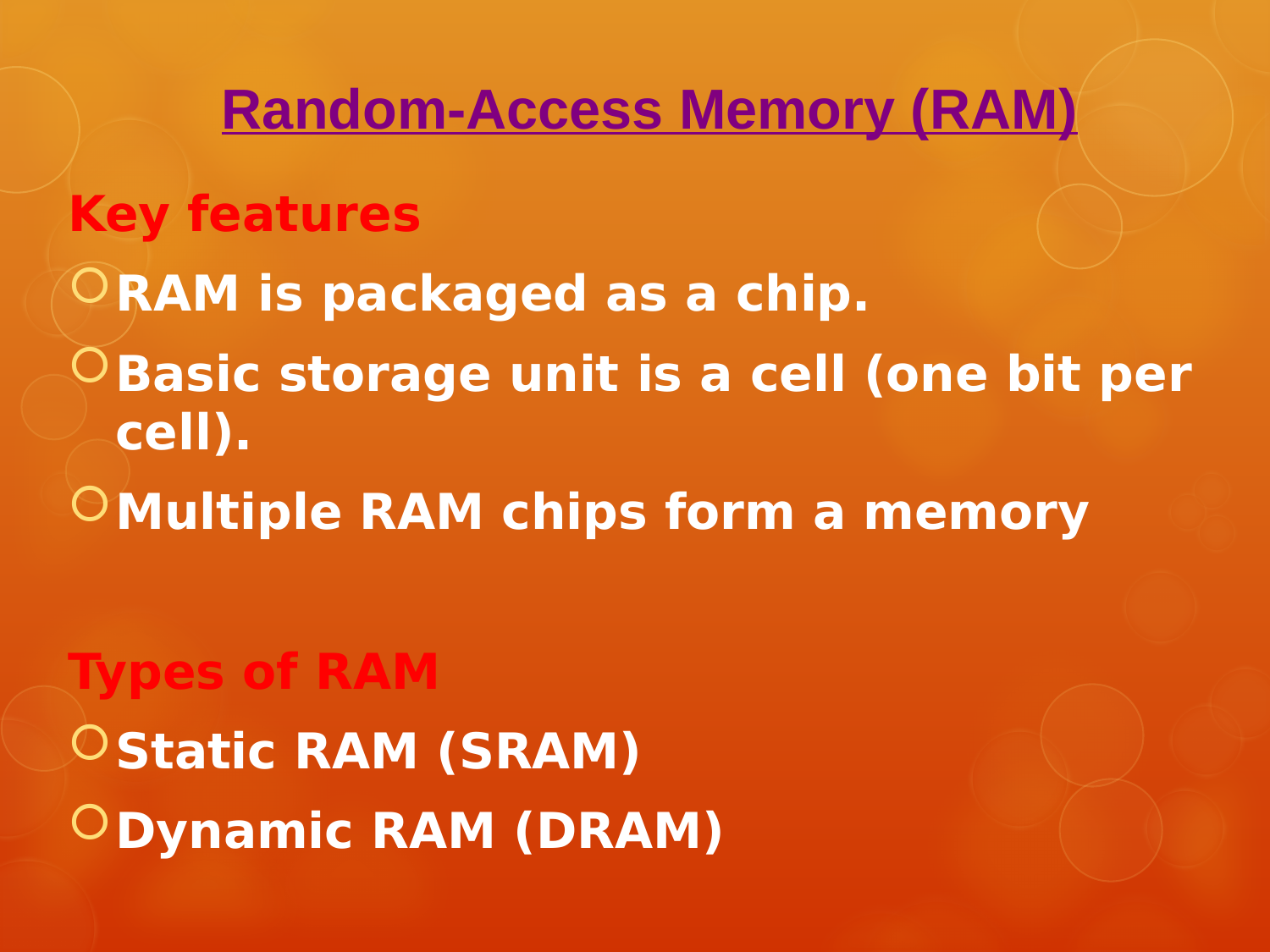

Random-Access Memory (RAM)
Key features
RAM is packaged as a chip.
Basic storage unit is a cell (one bit per cell).
Multiple RAM chips form a memory

Types of RAM
Static RAM (SRAM)
Dynamic RAM (DRAM)